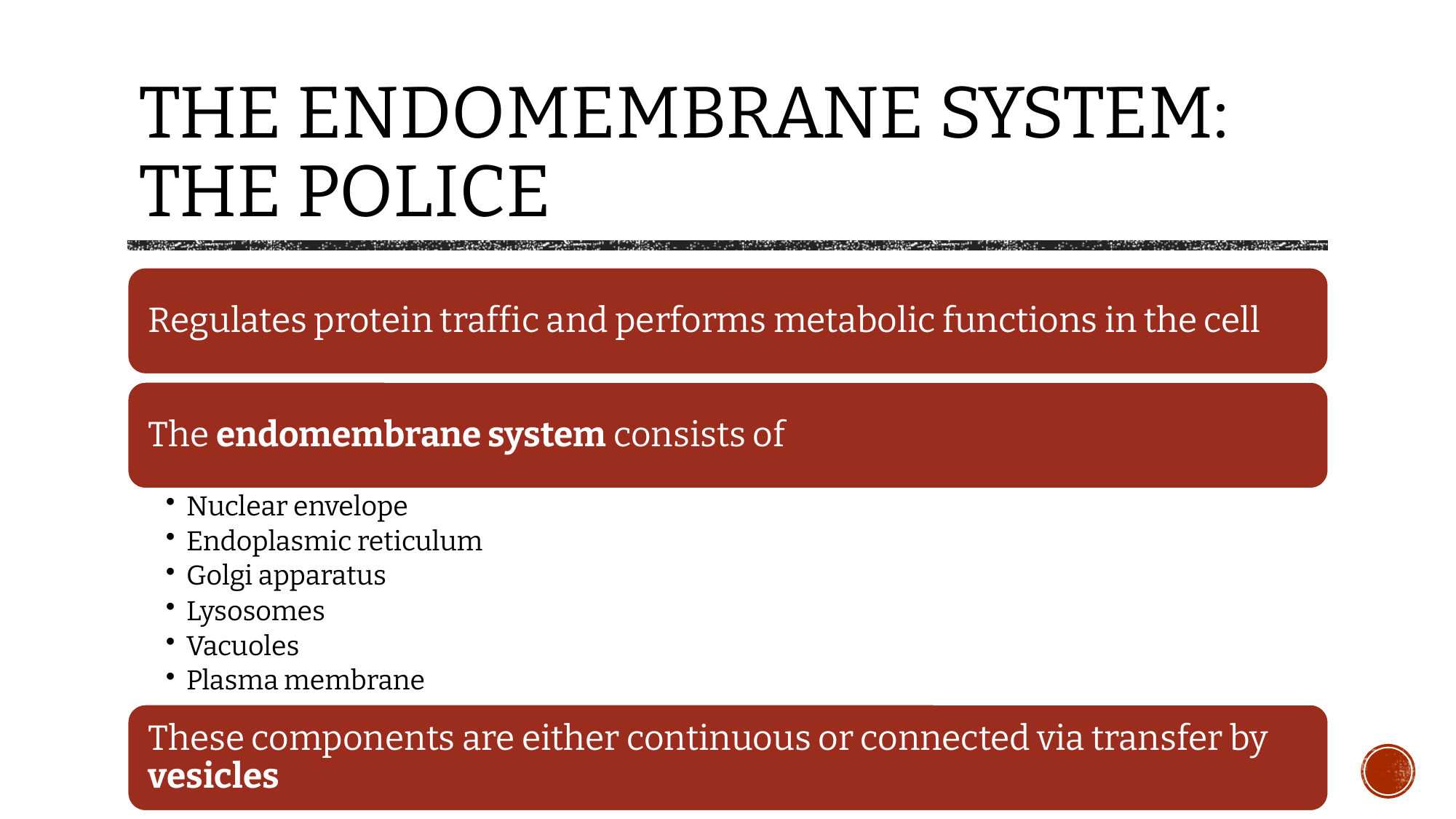

# The endomembrane system: the police

Regulates protein traffic and performs metabolic functions in the cell
The endomembrane system consists of
Nuclear envelope
Endoplasmic reticulum
Golgi apparatus
Lysosomes
Vacuoles
Plasma membrane
These components are either continuous or connected via transfer by vesicles